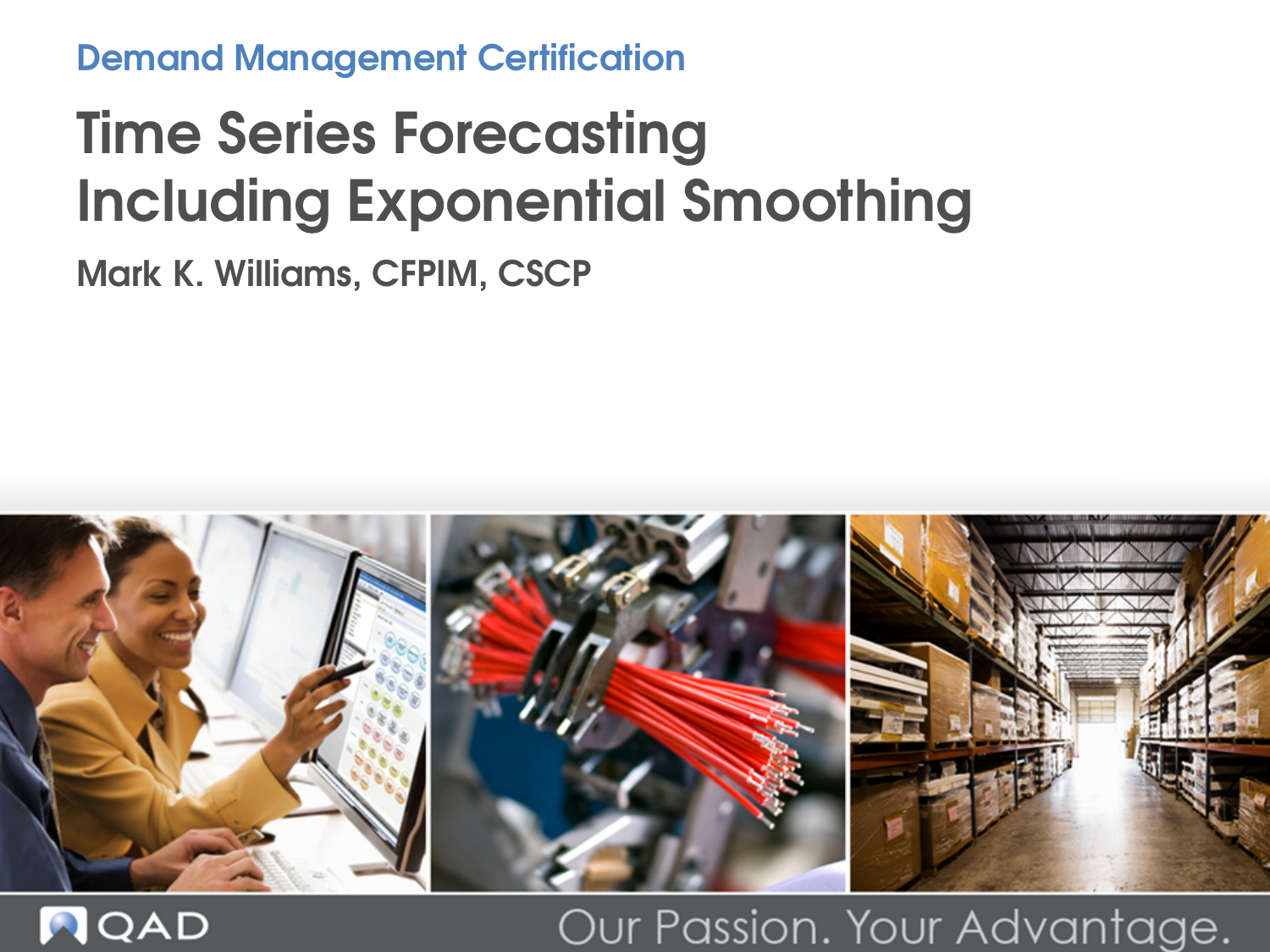

Demand Management Certification
# Time Series Forecasting Including Exponential Smoothing
Mark K. Williams, CFPIM, CSCP